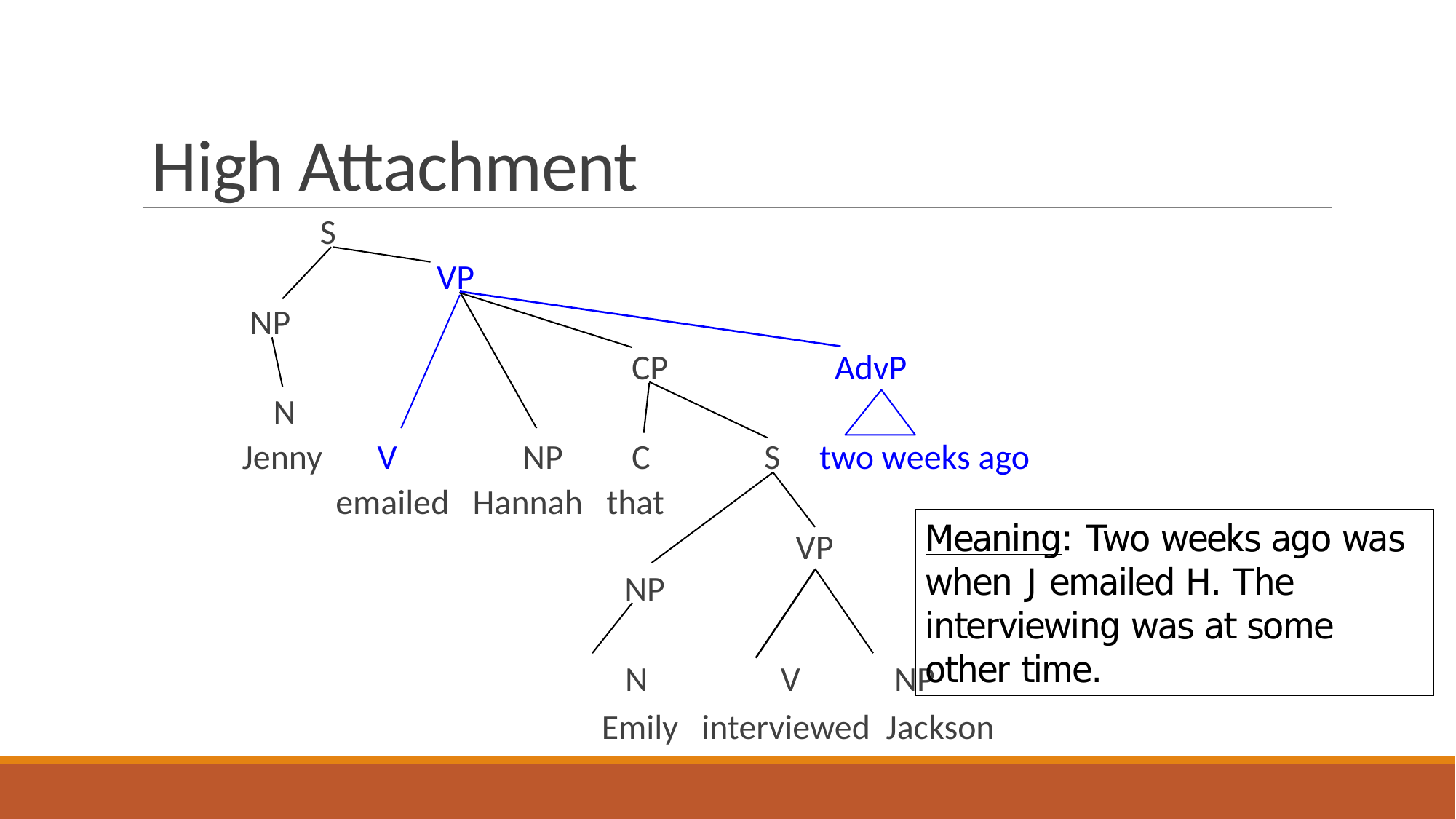

# High Attachment
	  S
		   VP
       NP
				CP	            AdvP
          N
      Jenny       V	 	NP	C	   S     two weeks ago
	    emailed   Hannah   that
				            	       VP				   	          	                           NP

			       N                 V            NP
			    Emily   interviewed  Jackson

Meaning: Two weeks ago was when J emailed H. The interviewing was at some other time.